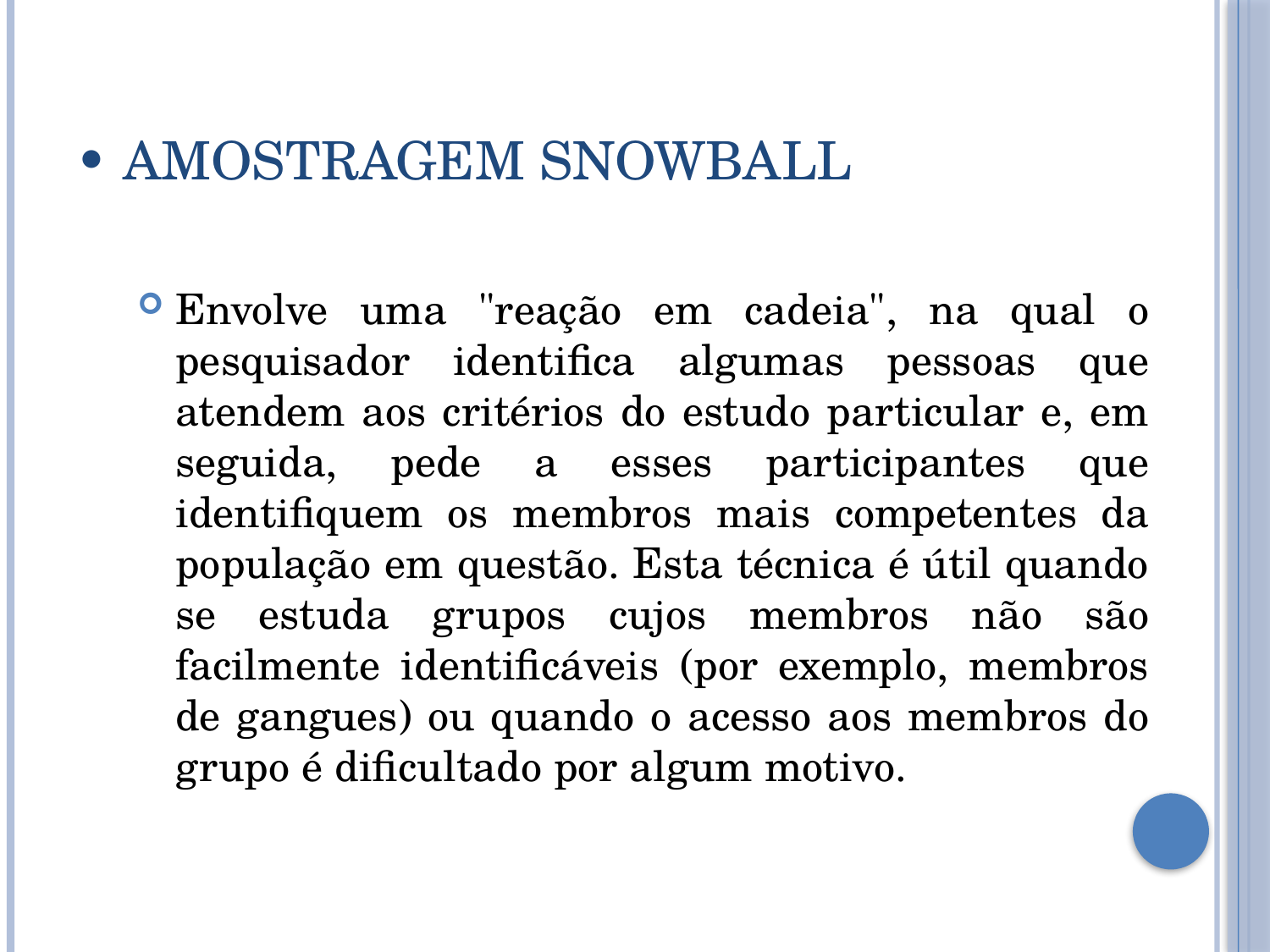

# • Amostragem Snowball
Envolve uma "reação em cadeia", na qual o pesquisador identifica algumas pessoas que atendem aos critérios do estudo particular e, em seguida, pede a esses participantes que identifiquem os membros mais competentes da população em questão. Esta técnica é útil quando se estuda grupos cujos membros não são facilmente identificáveis (por exemplo, membros de gangues) ou quando o acesso aos membros do grupo é dificultado por algum motivo.